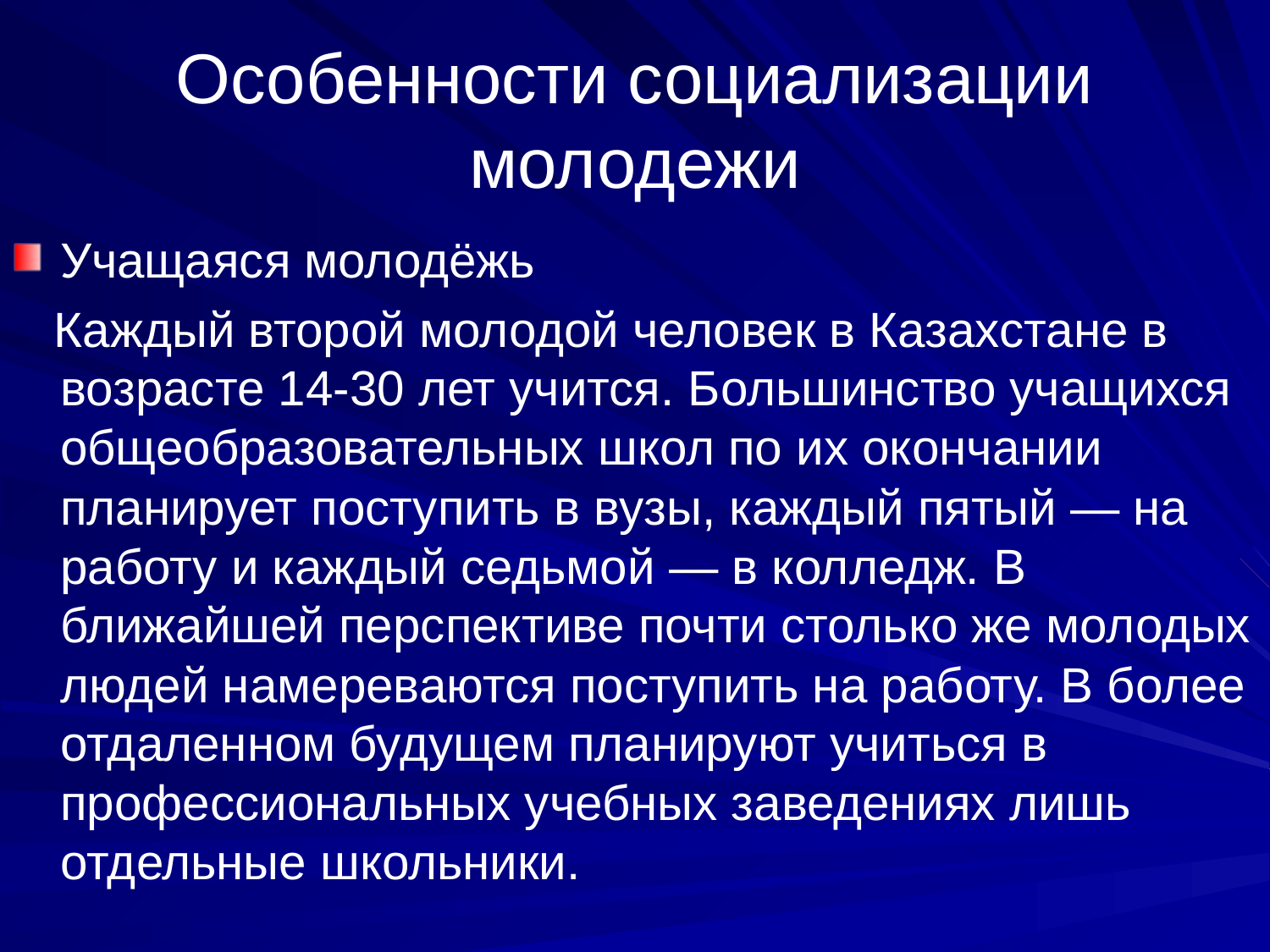

# Особенности социализации молодежи
Учащаяся молодёжь
   Каждый второй молодой человек в Казахстане в возрасте 14-30 лет учится. Большинство учащихся общеобразовательных школ по их окончании планирует поступить в вузы, каждый пятый — на работу и каждый седьмой — в колледж. В ближайшей перспективе почти столько же молодых людей намереваются поступить на работу. В более отдаленном будущем планируют учиться в профессиональных учебных заведениях лишь отдельные школьники.